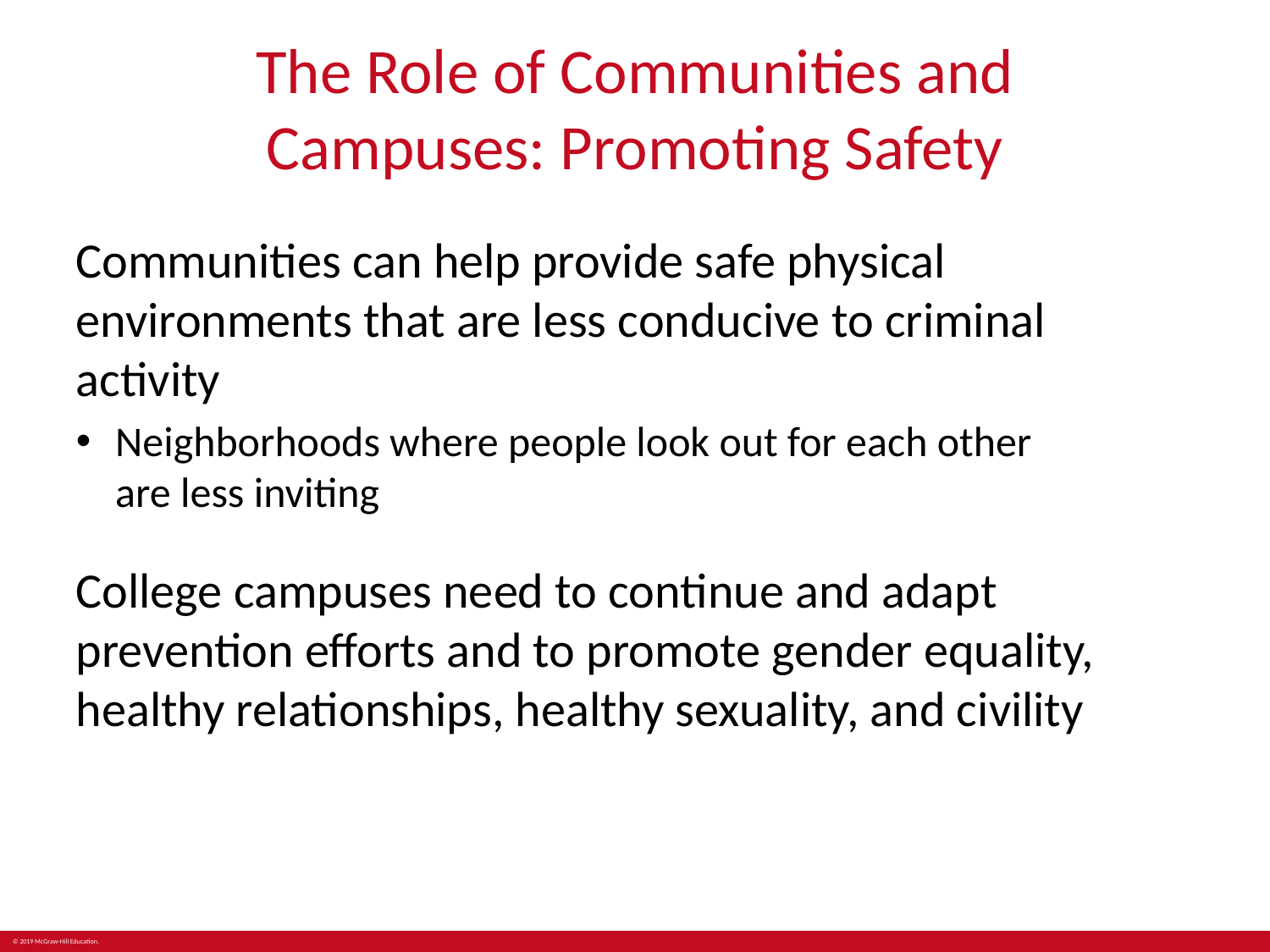

# The Role of Communities and Campuses: Promoting Safety
Communities can help provide safe physical environments that are less conducive to criminal activity
Neighborhoods where people look out for each other
are less inviting
College campuses need to continue and adapt prevention efforts and to promote gender equality, healthy relationships, healthy sexuality, and civility